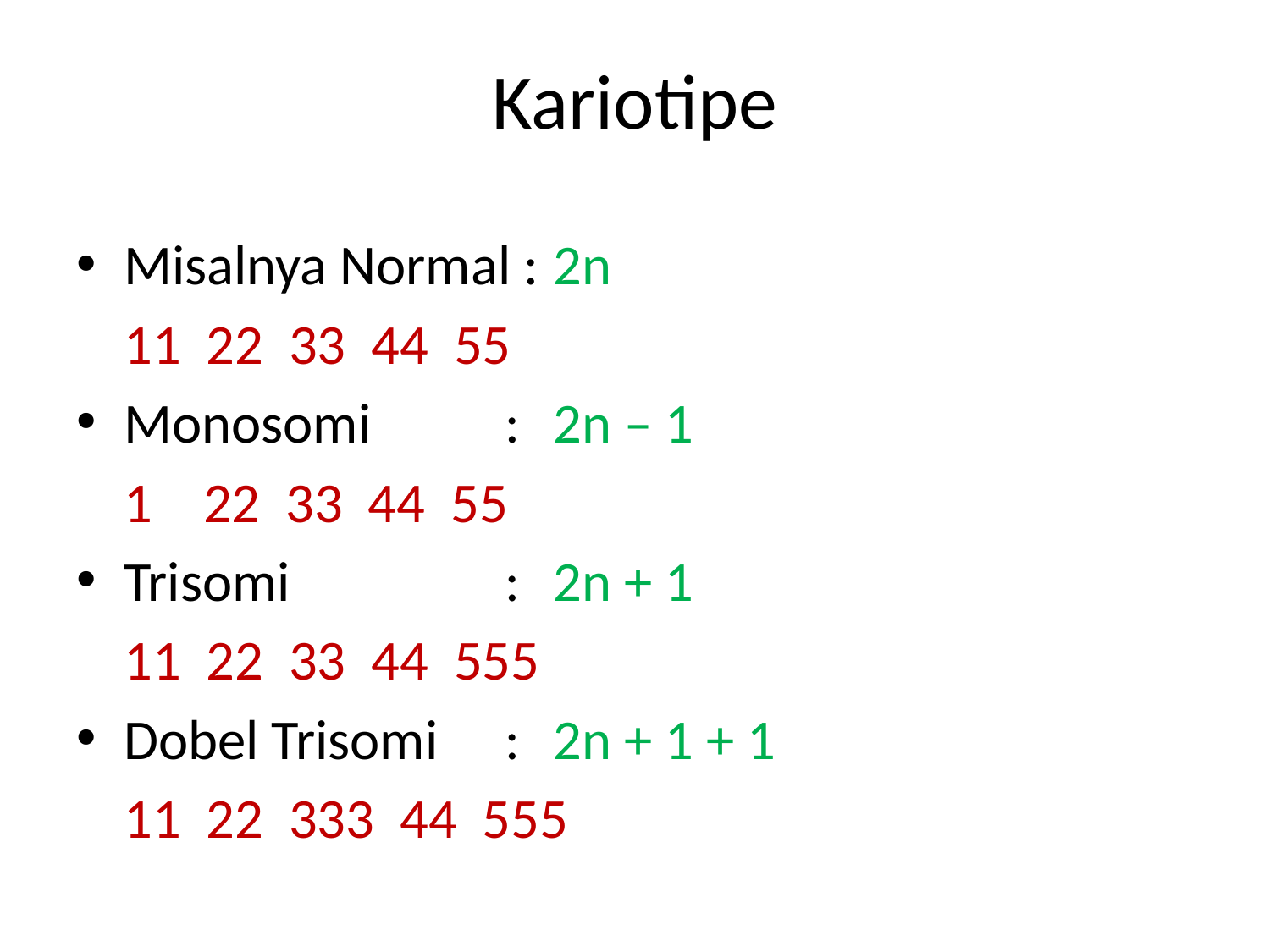

# Kariotipe
Misalnya Normal :	2n
	11  22  33  44  55
Monosomi 	:	2n – 1
	1    22  33  44  55
Trisomi	:	2n + 1
	11  22  33  44  555
Dobel Trisomi	:	2n + 1 + 1
	11  22  333  44  555